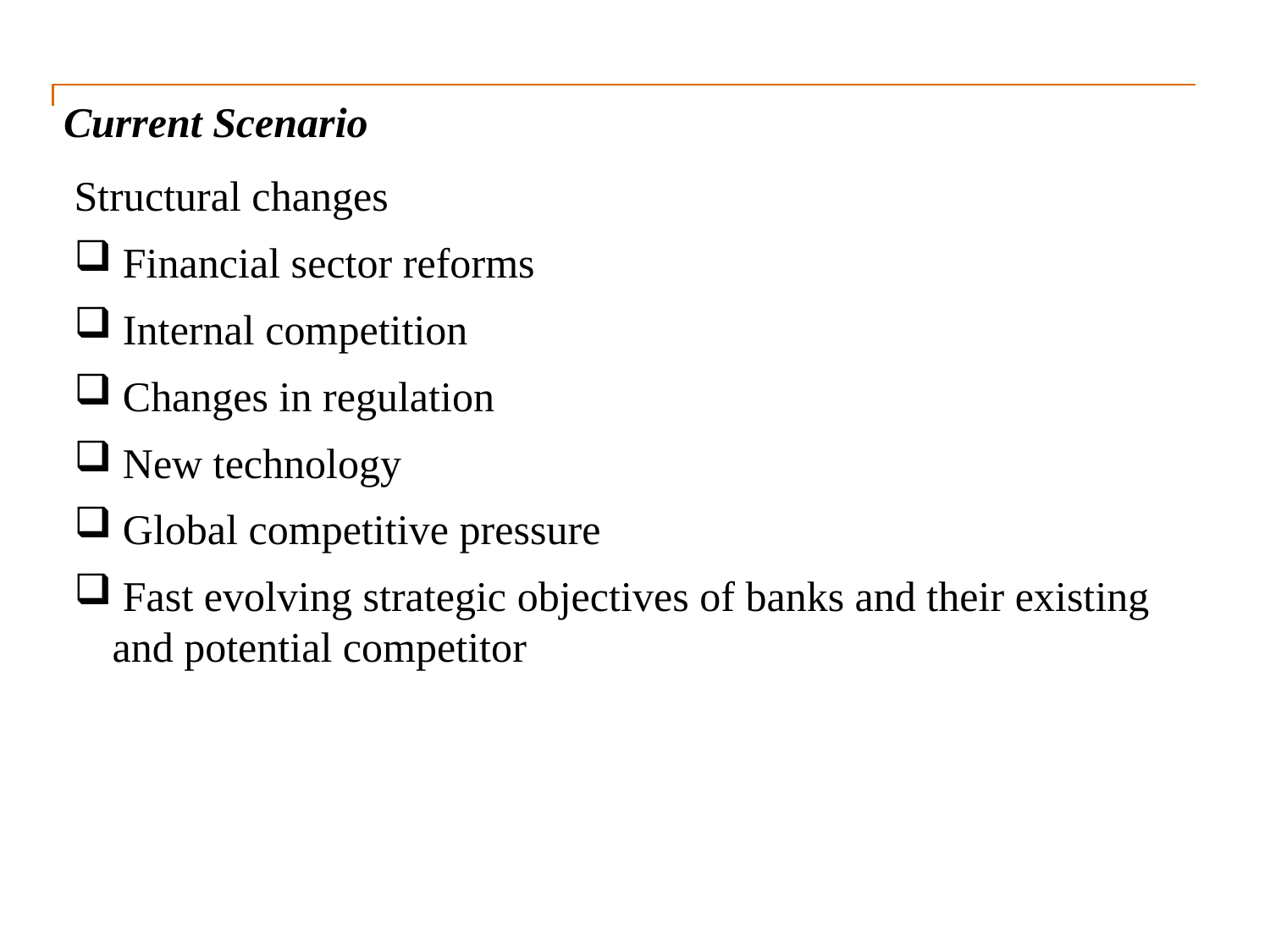

# Current Scenario
Structural changes
 Financial sector reforms
 Internal competition
 Changes in regulation
 New technology
 Global competitive pressure
 Fast evolving strategic objectives of banks and their existing and potential competitor